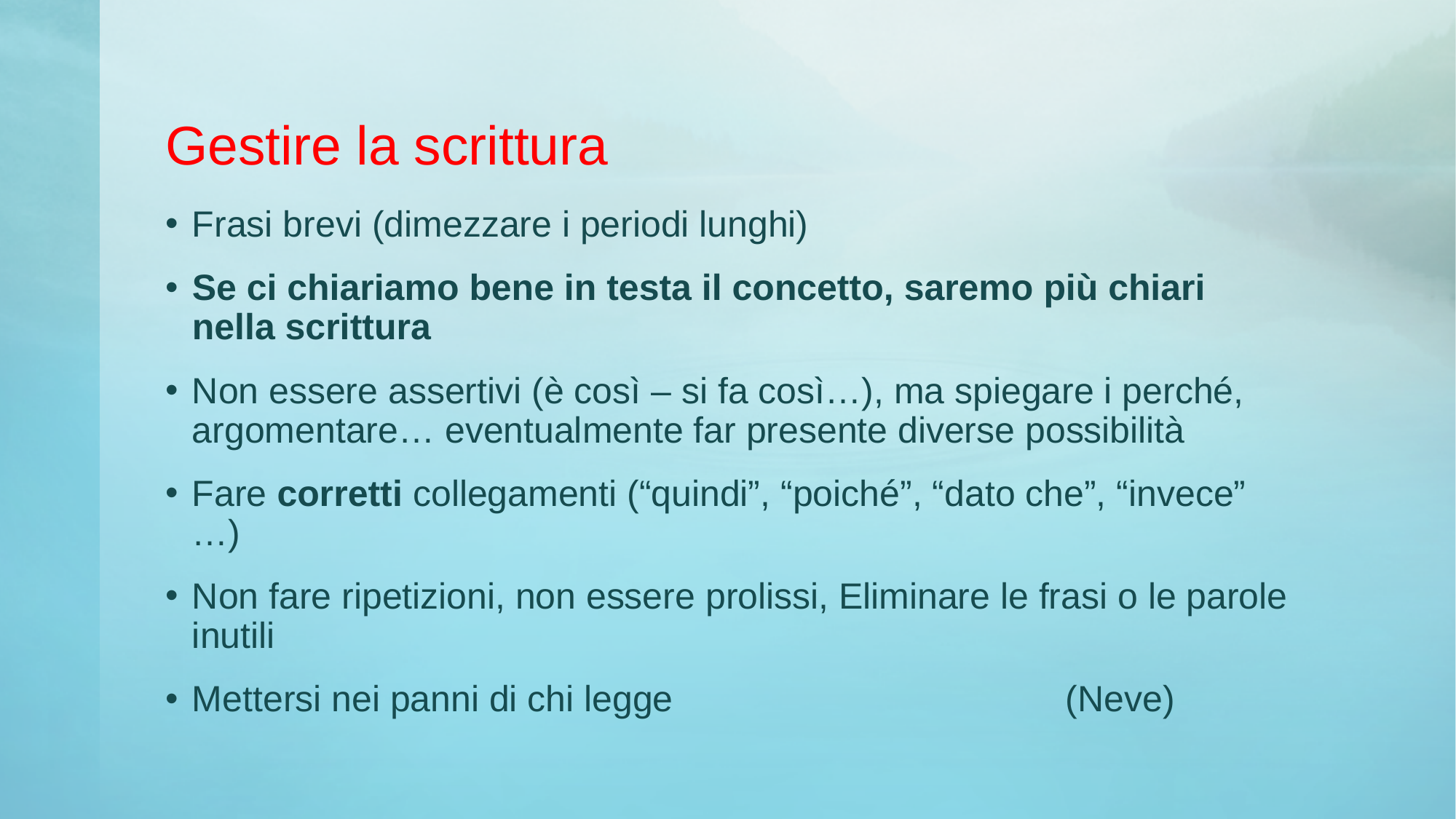

# Gestire la scrittura
Frasi brevi (dimezzare i periodi lunghi)
Se ci chiariamo bene in testa il concetto, saremo più chiari nella scrittura
Non essere assertivi (è così – si fa così…), ma spiegare i perché, argomentare… eventualmente far presente diverse possibilità
Fare corretti collegamenti (“quindi”, “poiché”, “dato che”, “invece” …)
Non fare ripetizioni, non essere prolissi, Eliminare le frasi o le parole inutili
Mettersi nei panni di chi legge				(Neve)